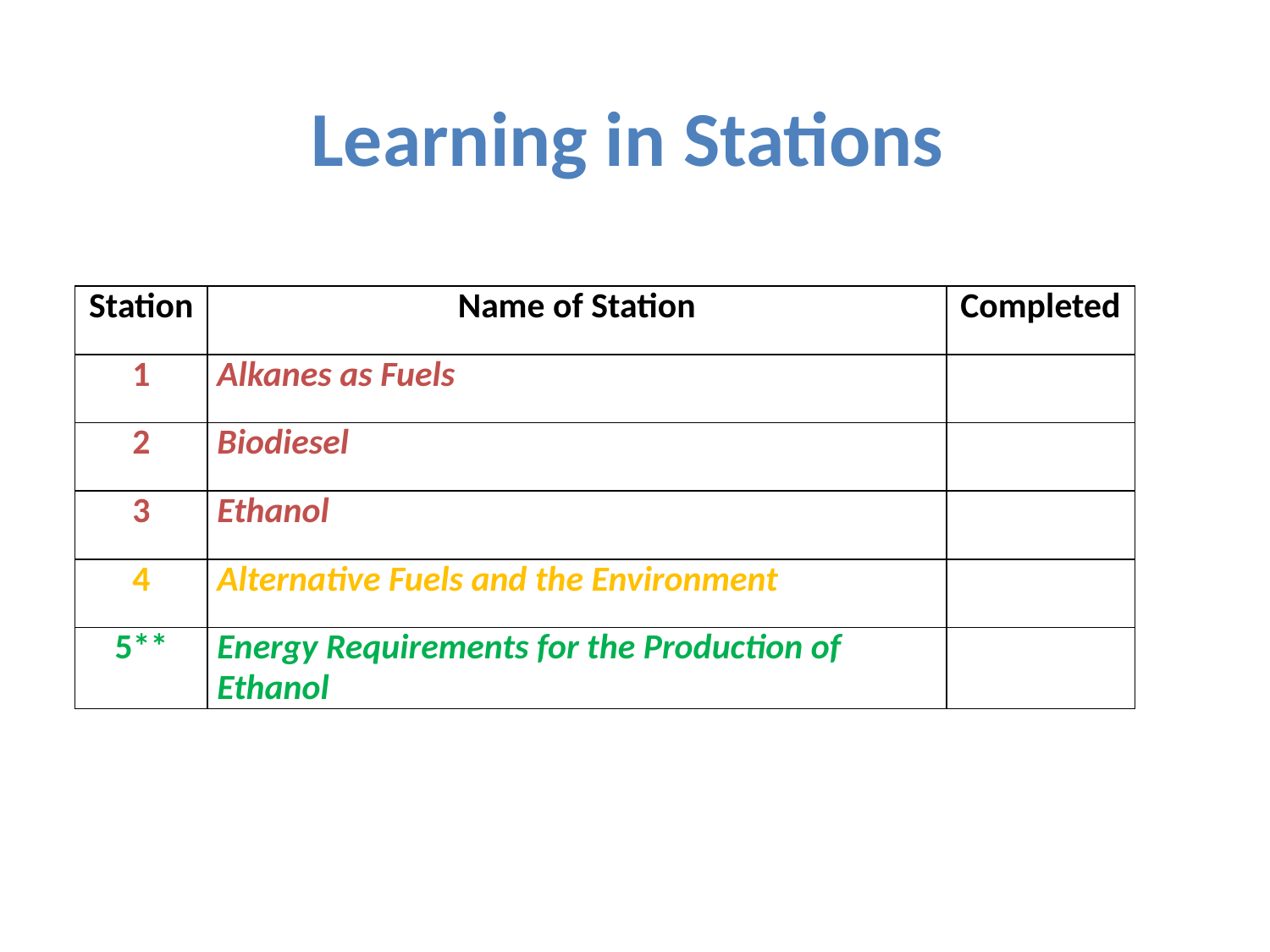

# Learning in Stations
| Station | Name of Station | Completed |
| --- | --- | --- |
| 1 | Alkanes as Fuels |  |
| 2 | Biodiesel |  |
| 3 | Ethanol |  |
| 4 | Alternative Fuels and the Environment |  |
| 5\*\* | Energy Requirements for the Production of Ethanol |  |